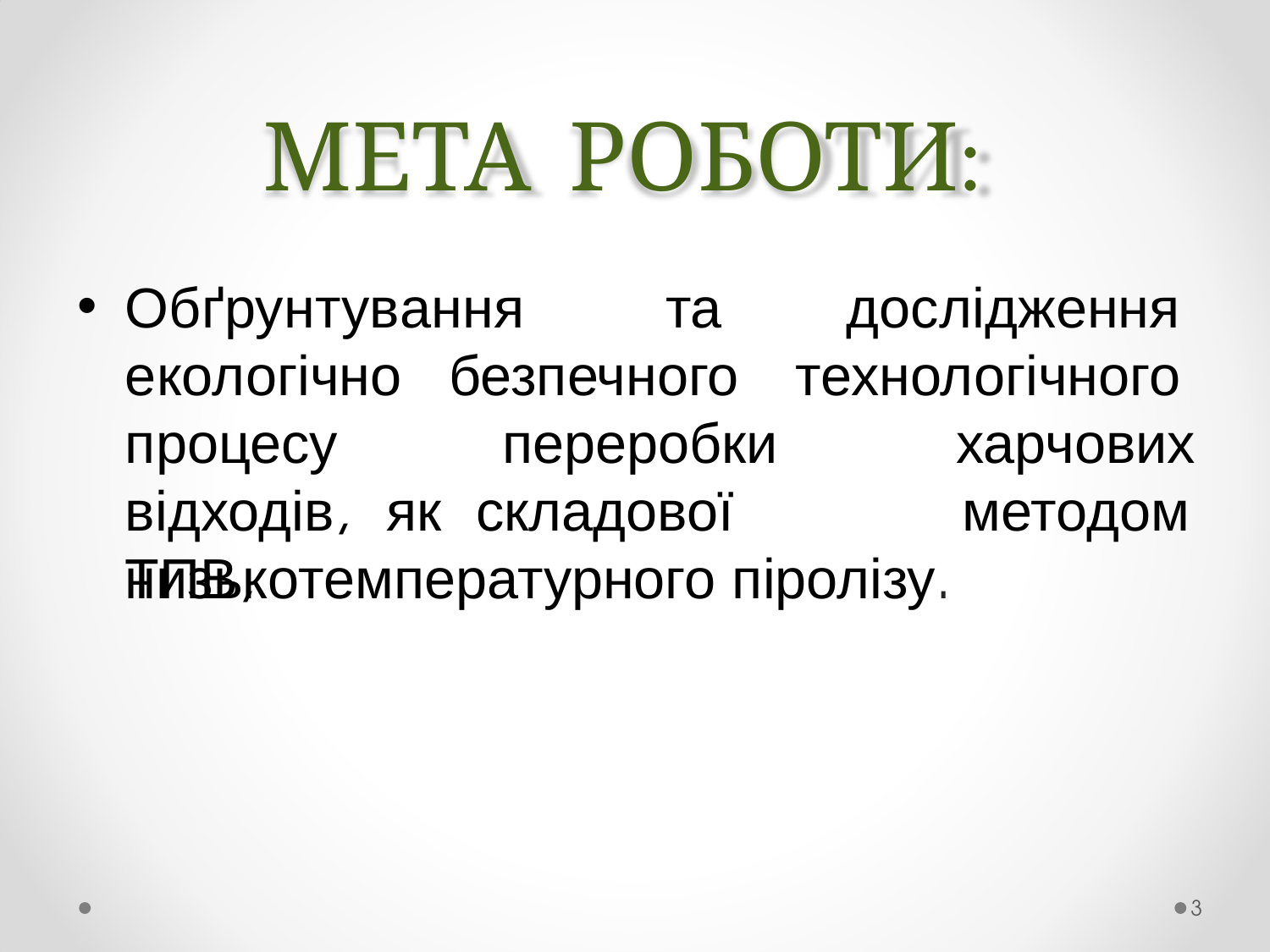

# МЕТА	РОБОТИ:
Обґрунтування
та
дослідження
екологічно	безпечного	технологічного
процесу	переробки
відходів,	як	складової	ТПВ,
харчових
методом
низькотемпературного піролізу.
3